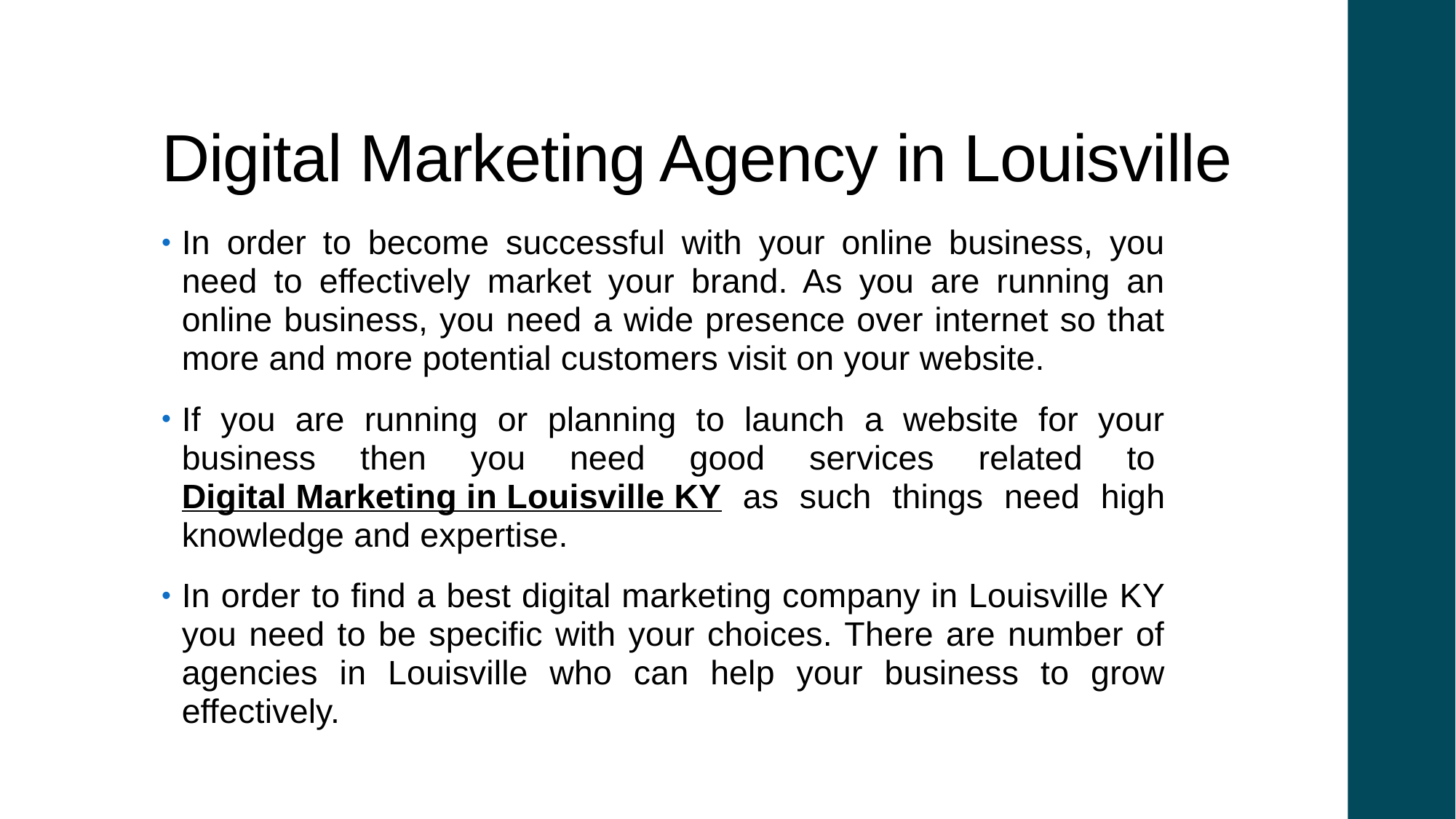

# Digital Marketing Agency in Louisville
In order to become successful with your online business, you need to effectively market your brand. As you are running an online business, you need a wide presence over internet so that more and more potential customers visit on your website.
If you are running or planning to launch a website for your business then you need good services related to Digital Marketing in Louisville KY as such things need high knowledge and expertise.
In order to find a best digital marketing company in Louisville KY you need to be specific with your choices. There are number of agencies in Louisville who can help your business to grow effectively.